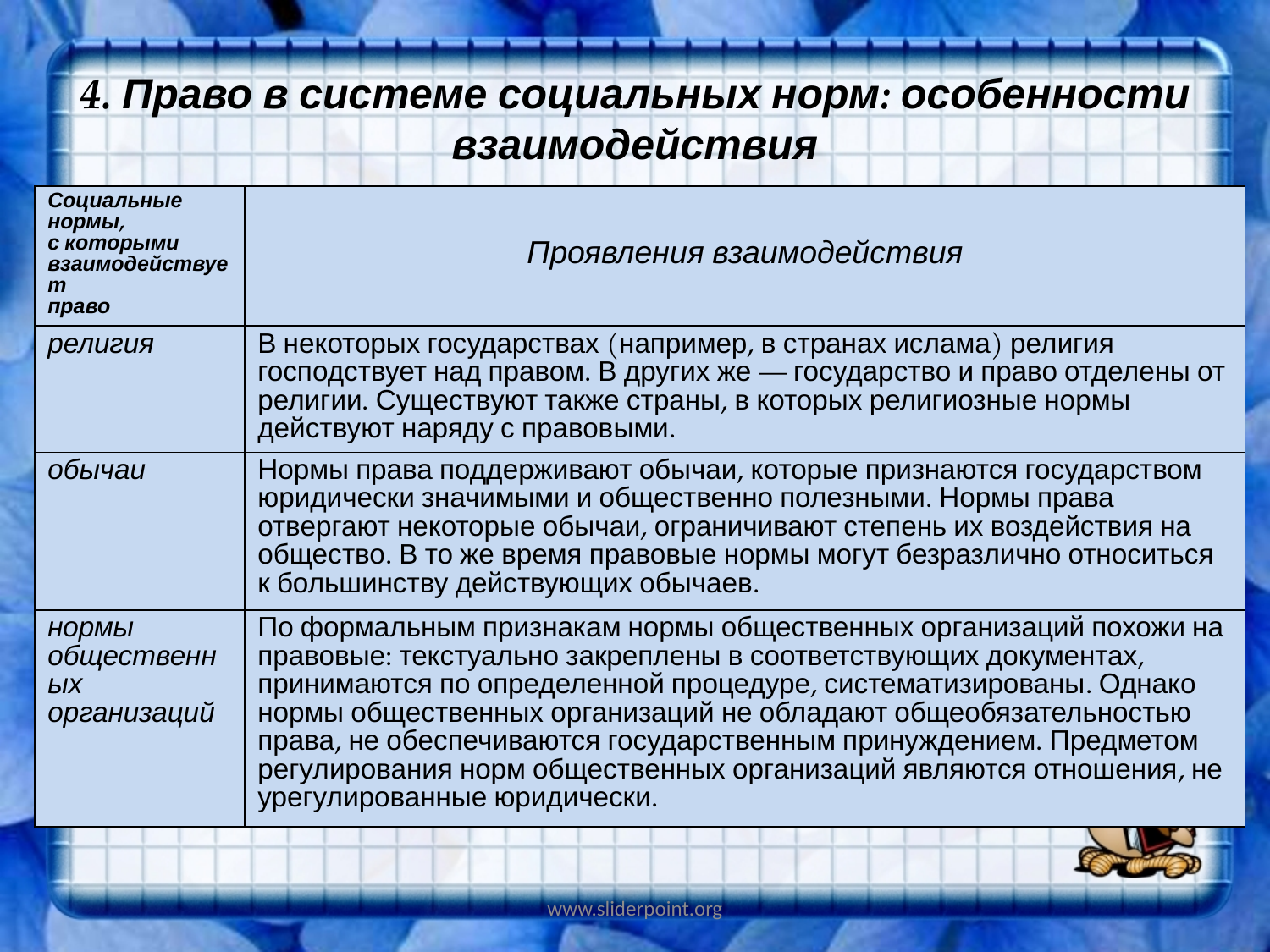

# 4. Право в системе социальных норм: особенности взаимодействия
| Социальные нормы, с которыми взаимодействует право | Проявления взаимодействия |
| --- | --- |
| религия | В некоторых государствах (например, в странах ислама) религия господствует над правом. В других же — государство и право отделены от религии. Существуют также страны, в которых религиозные нормы действуют наряду с правовыми. |
| обычаи | Нормы права поддерживают обычаи, которые признаются государством юридически значимыми и общественно полезными. Нормы права отвергают некоторые обычаи, ограничивают степень их воздействия на общество. В то же время правовые нормы могут безразлично относиться к большинству действующих обычаев. |
| нормы общественных организаций | По формальным признакам нормы общественных организаций похожи на правовые: текстуально закреплены в соответствующих документах, принимаются по определенной процедуре, систематизированы. Однако нормы общественных организаций не обладают общеобязательностью права, не обеспечиваются государственным принуждением. Предметом регулирования норм общественных организаций являются отношения, не урегулированные юридически. |
www.sliderpoint.org